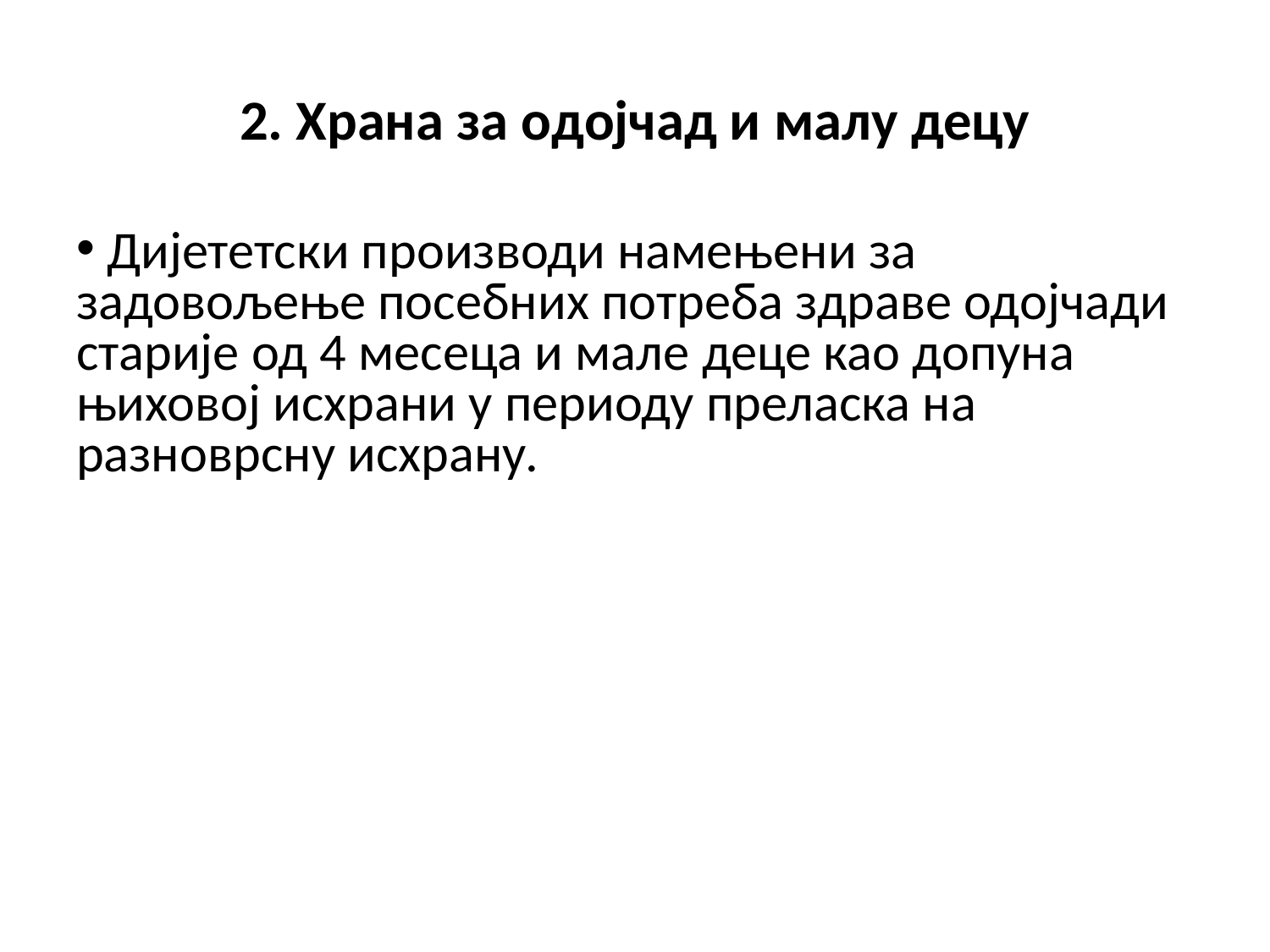

# 2. Храна за одојчад и малу децу
 Дијететски производи намењени за задовољење посебних потреба здраве одојчади старије од 4 месеца и мале деце као допуна њиховој исхрани у периоду преласка на разноврсну исхрану.